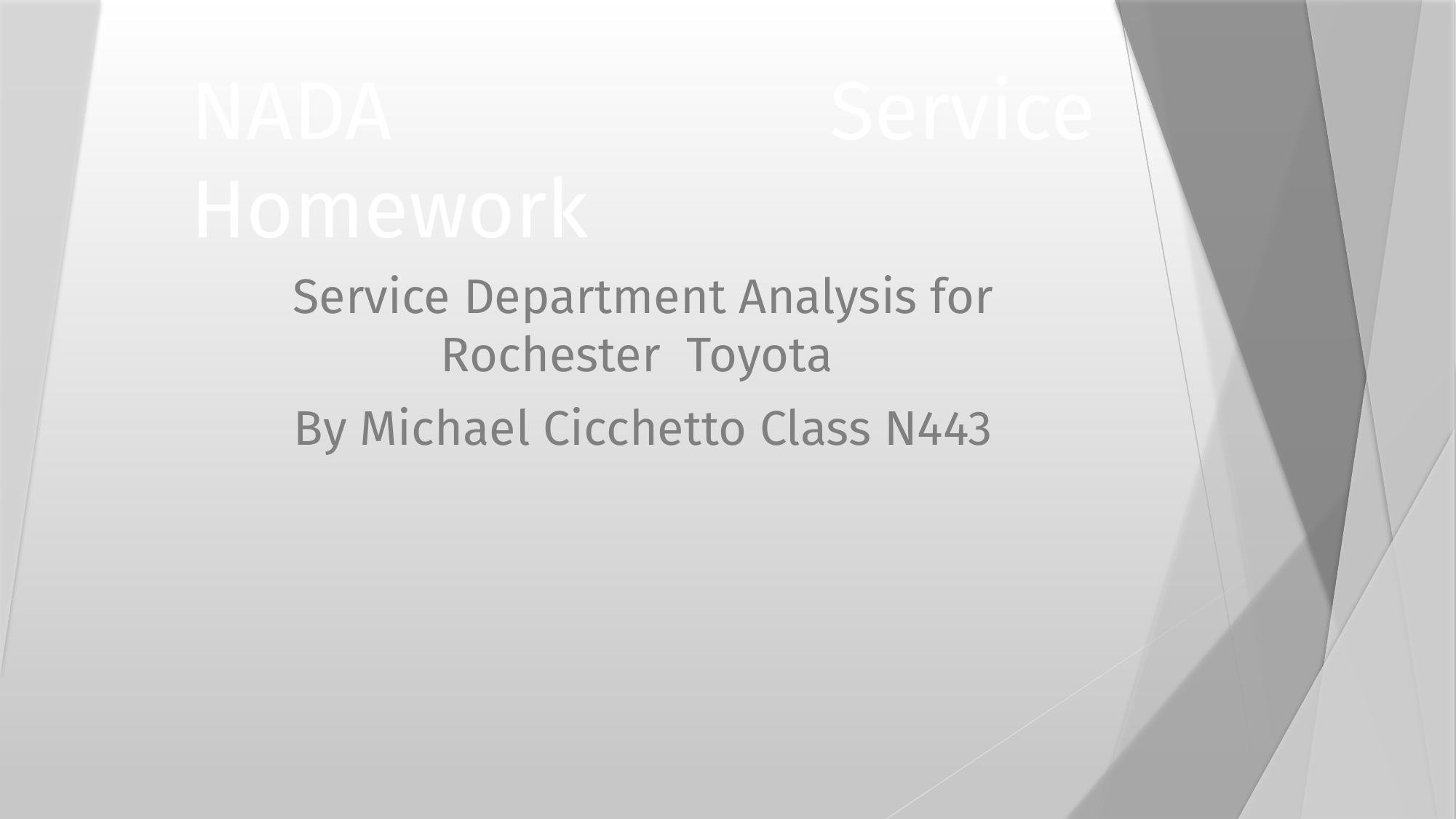

# NADA Service Homework
Service Department Analysis for Rochester  Toyota
By Michael Cicchetto Class N443